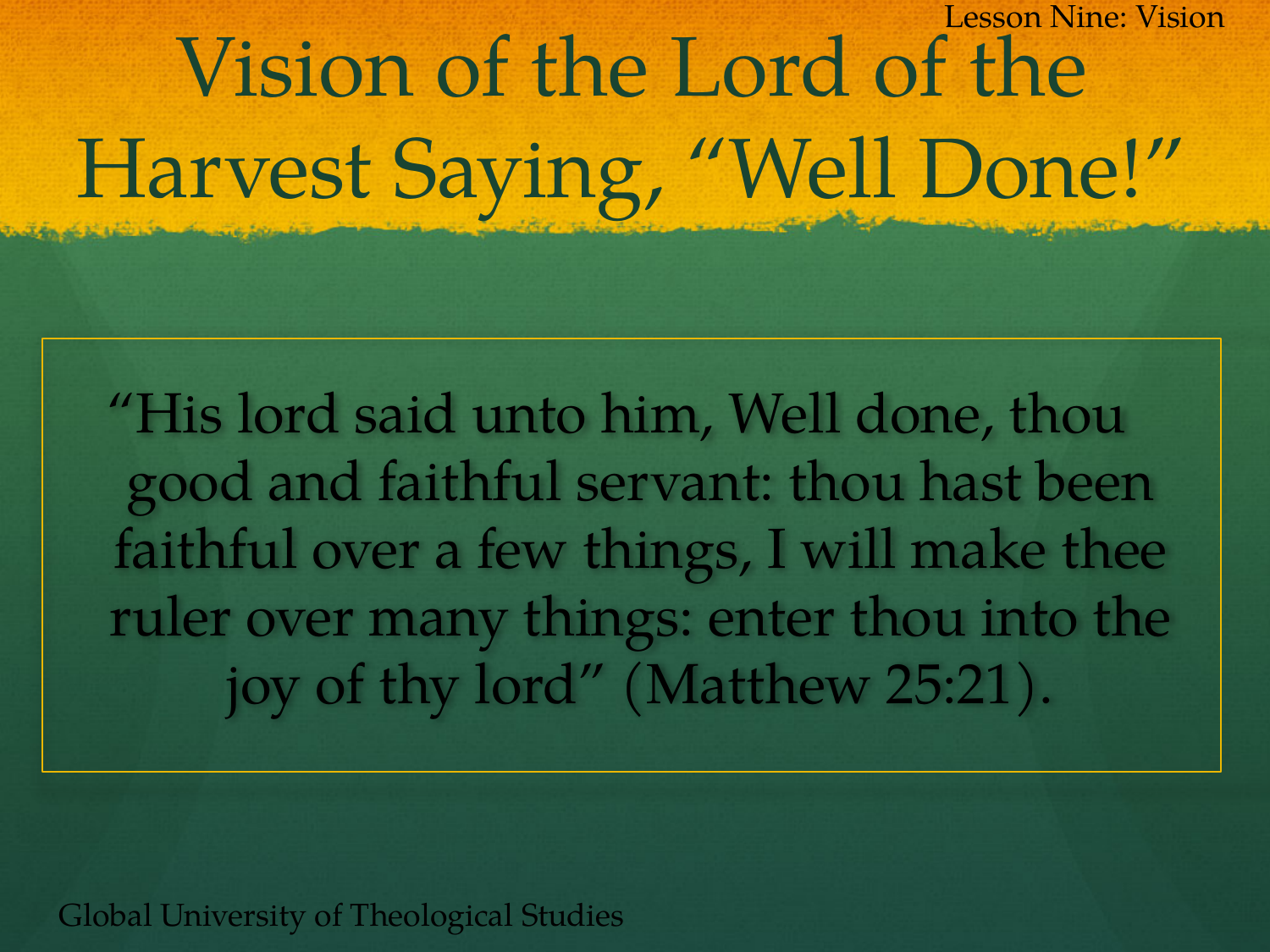

Lesson Nine: Vision

# Vision of the Lord of the Harvest Saying, “Well Done!”

“His lord said unto him, Well done, thou good and faithful servant: thou hast been faithful over a few things, I will make thee ruler over many things: enter thou into the joy of thy lord” (Matthew 25:21).
Global University of Theological Studies